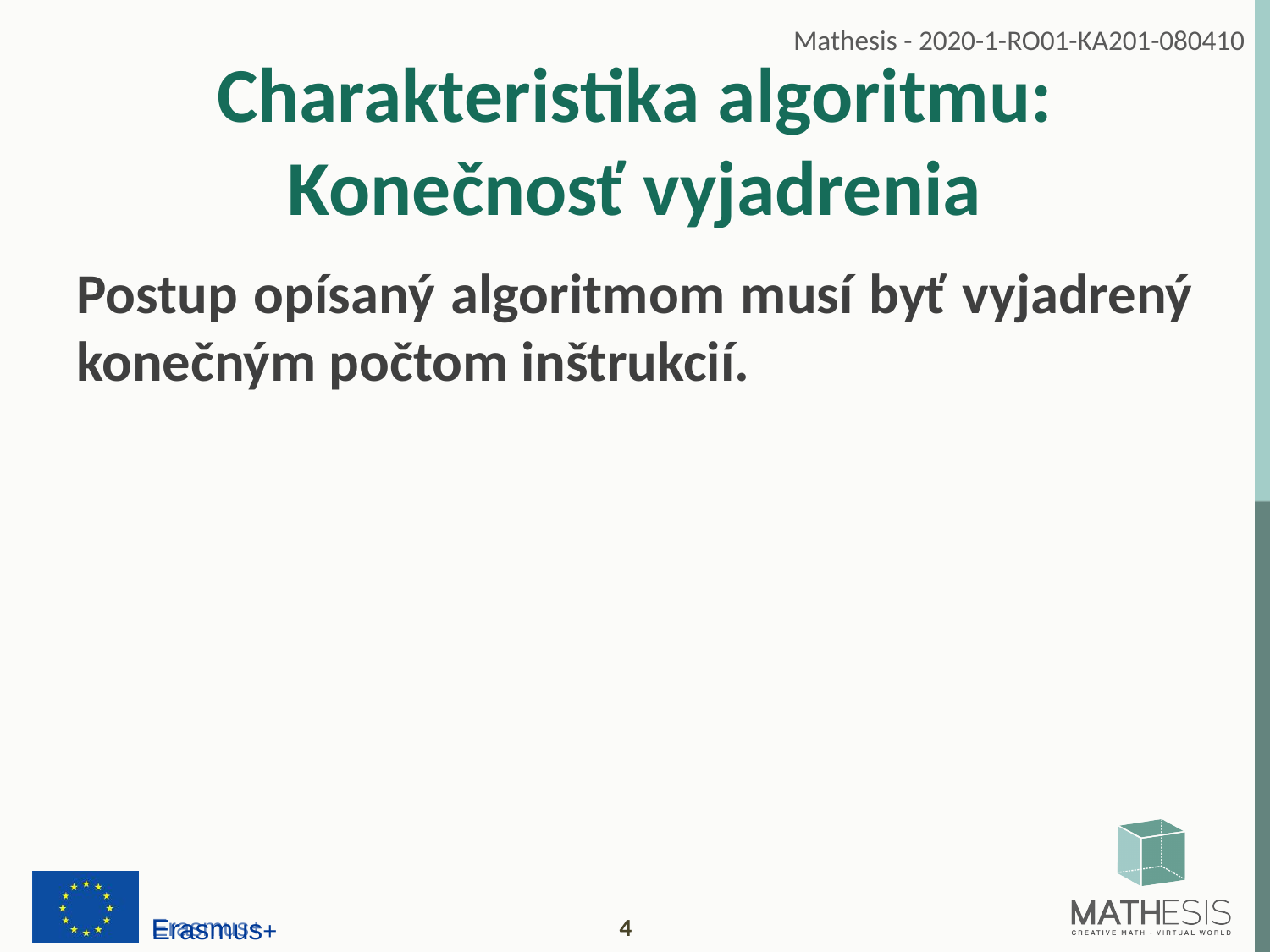

# Charakteristika algoritmu: Konečnosť vyjadrenia
Postup opísaný algoritmom musí byť vyjadrený konečným počtom inštrukcií.